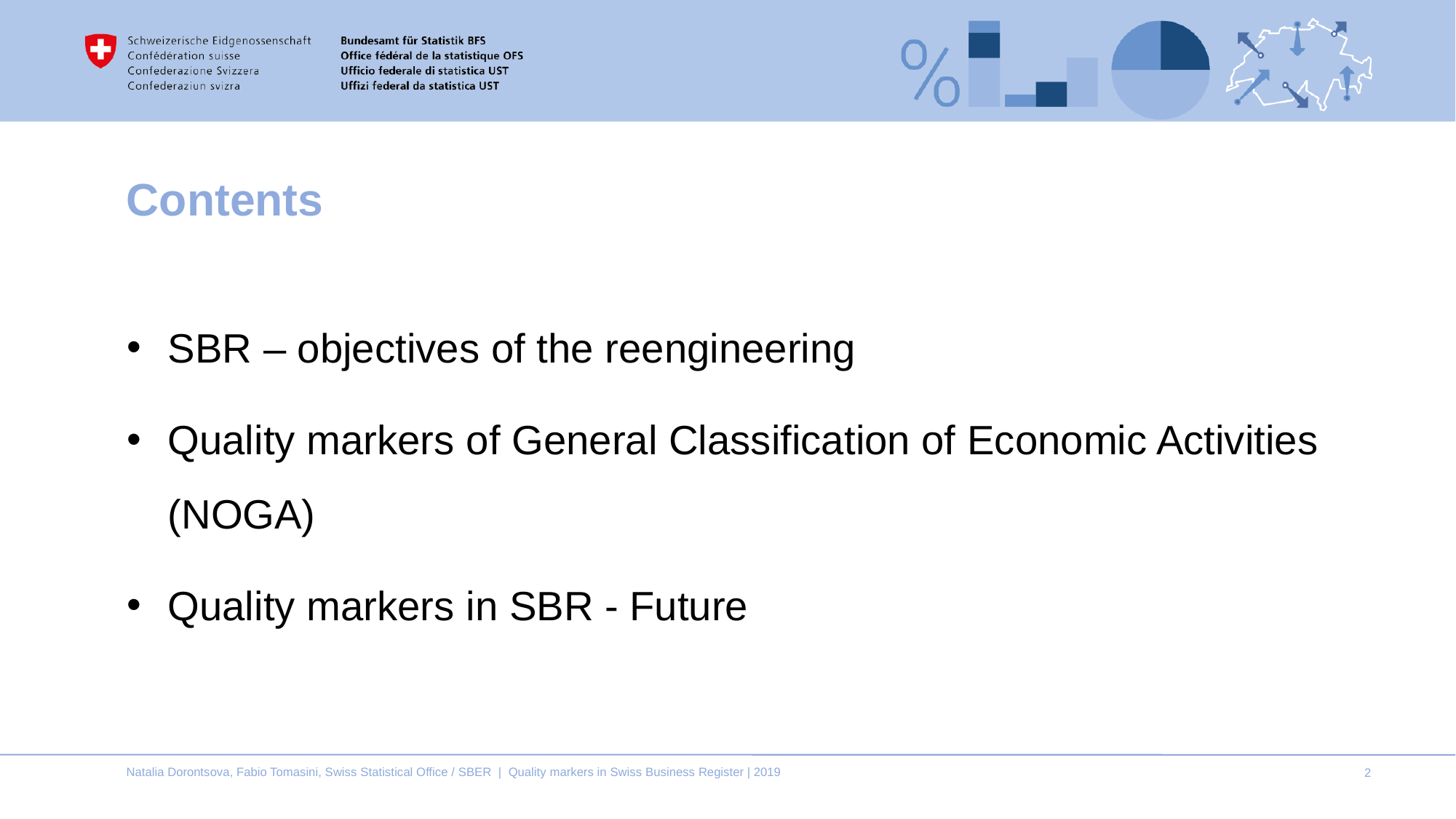

# Contents
SBR – objectives of the reengineering
Quality markers of General Classification of Economic Activities (NOGA)
Quality markers in SBR - Future
Natalia Dorontsova, Fabio Tomasini, Swiss Statistical Office / SBER  |  Quality markers in Swiss Business Register | 2019
2